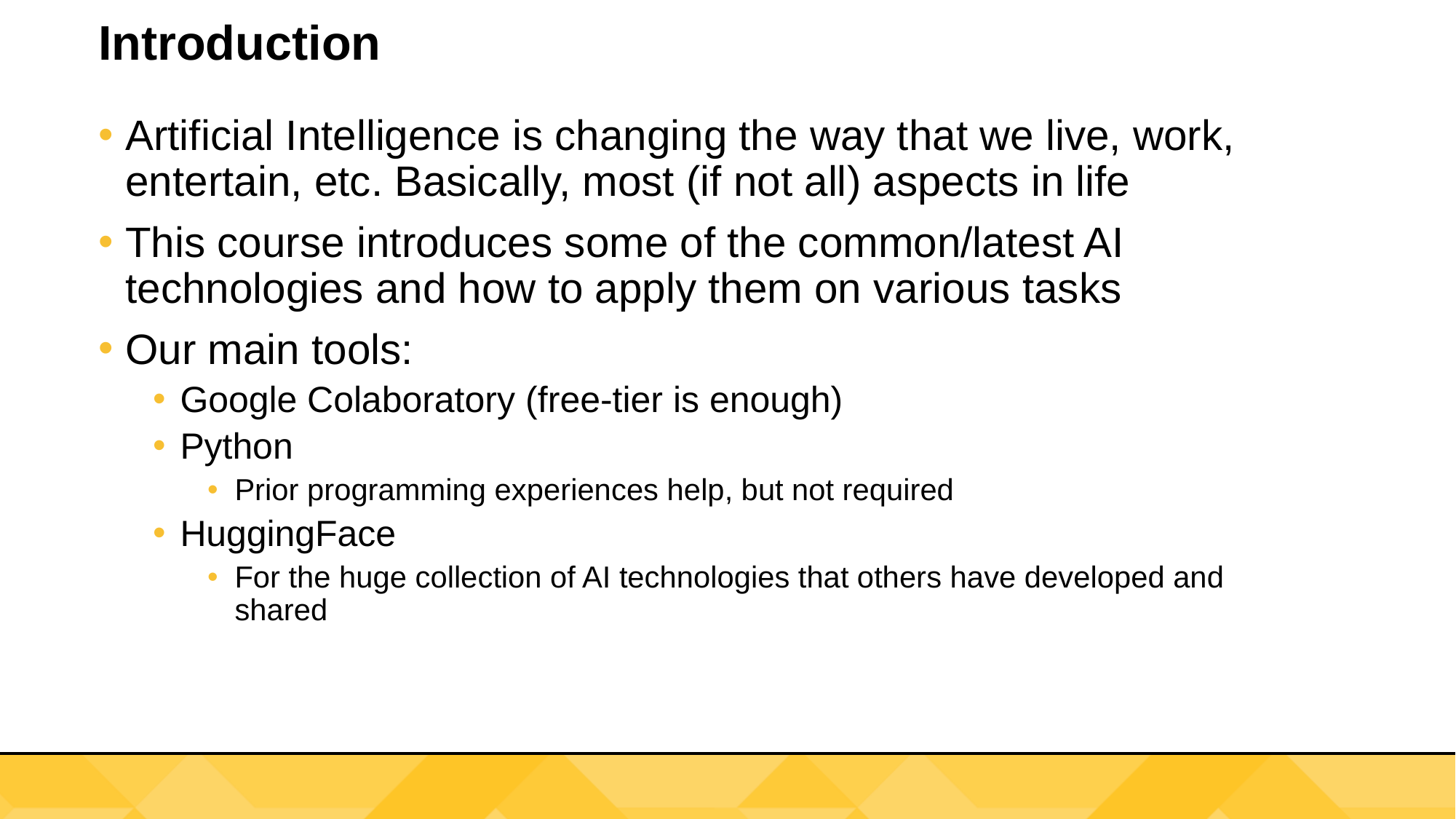

# Introduction
Artificial Intelligence is changing the way that we live, work, entertain, etc. Basically, most (if not all) aspects in life
This course introduces some of the common/latest AI technologies and how to apply them on various tasks
Our main tools:
Google Colaboratory (free-tier is enough)
Python
Prior programming experiences help, but not required
HuggingFace
For the huge collection of AI technologies that others have developed and shared